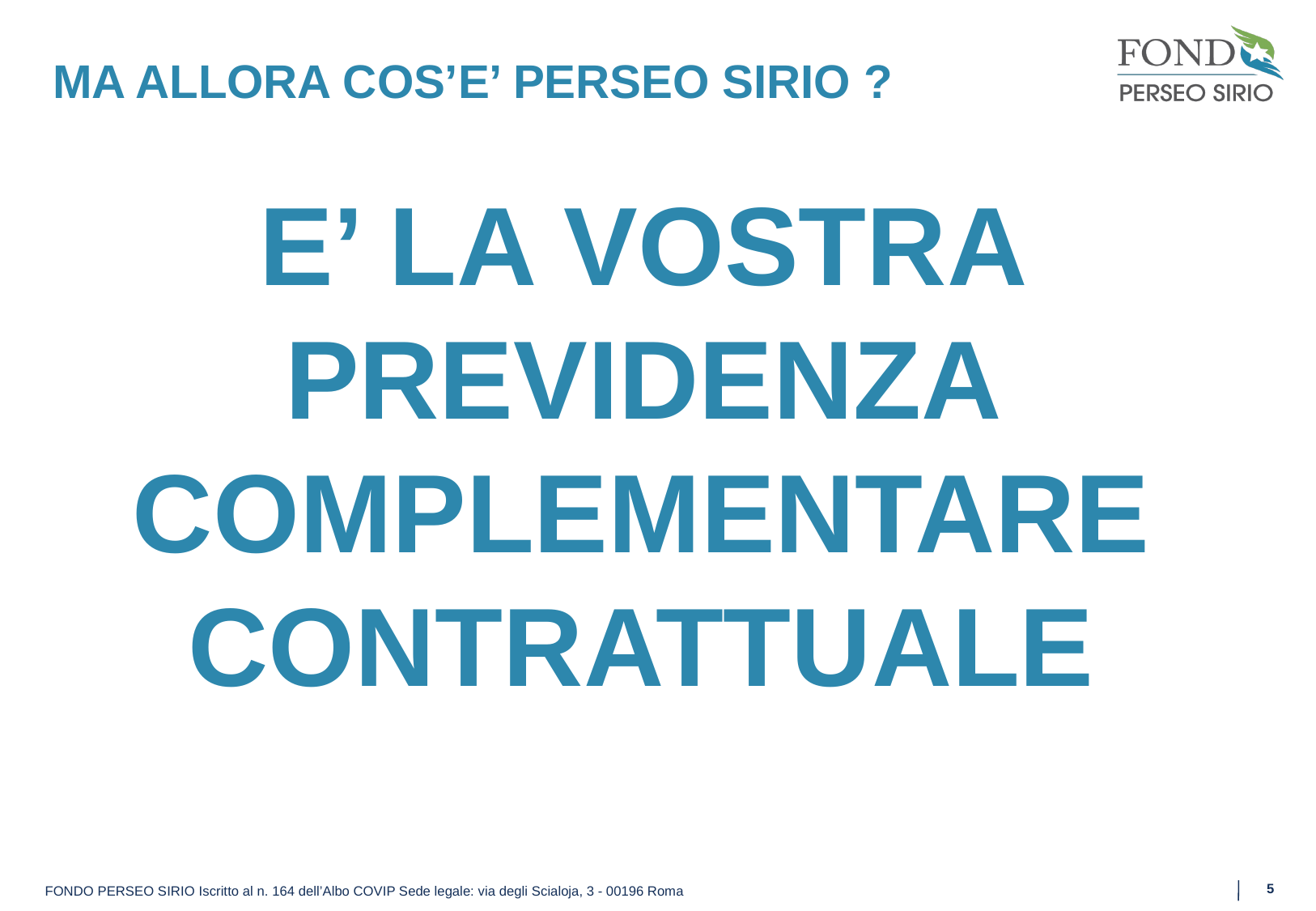

# MA ALLORA COS’E’ PERSEO SIRIO ?
E’ LA VOSTRA PREVIDENZA COMPLEMENTARE CONTRATTUALE
5
FONDO PERSEO SIRIO Iscritto al n. 164 dell’Albo COVIP Sede legale: via degli Scialoja, 3 - 00196 Roma